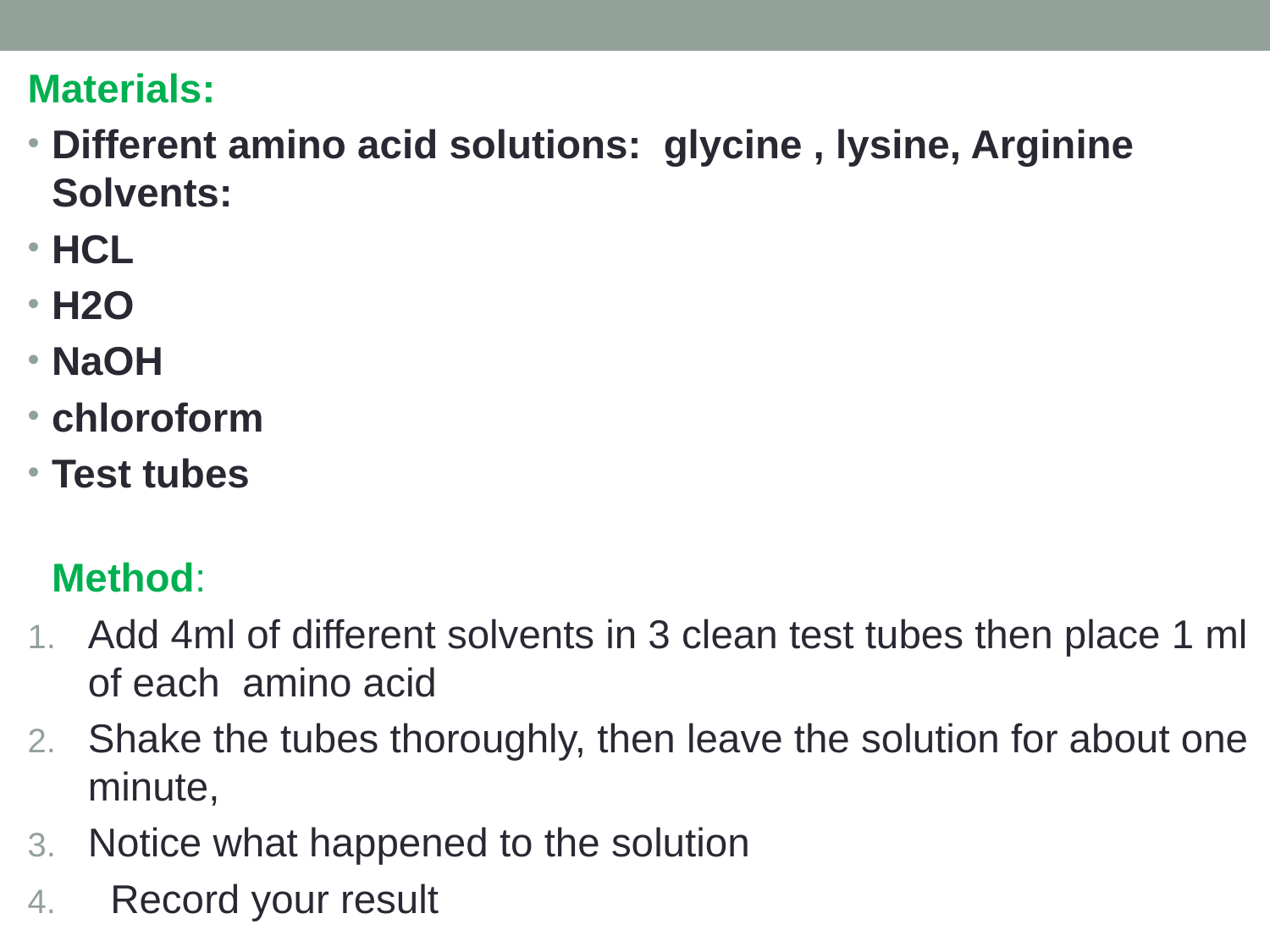

Materials:
Different amino acid solutions:  glycine , lysine, Arginine Solvents:
HCL
H2O
NaOH
chloroform
Test tubes
Method:
Add 4ml of different solvents in 3 clean test tubes then place 1 ml of each  amino acid
Shake the tubes thoroughly, then leave the solution for about one minute,
Notice what happened to the solution
  Record your result